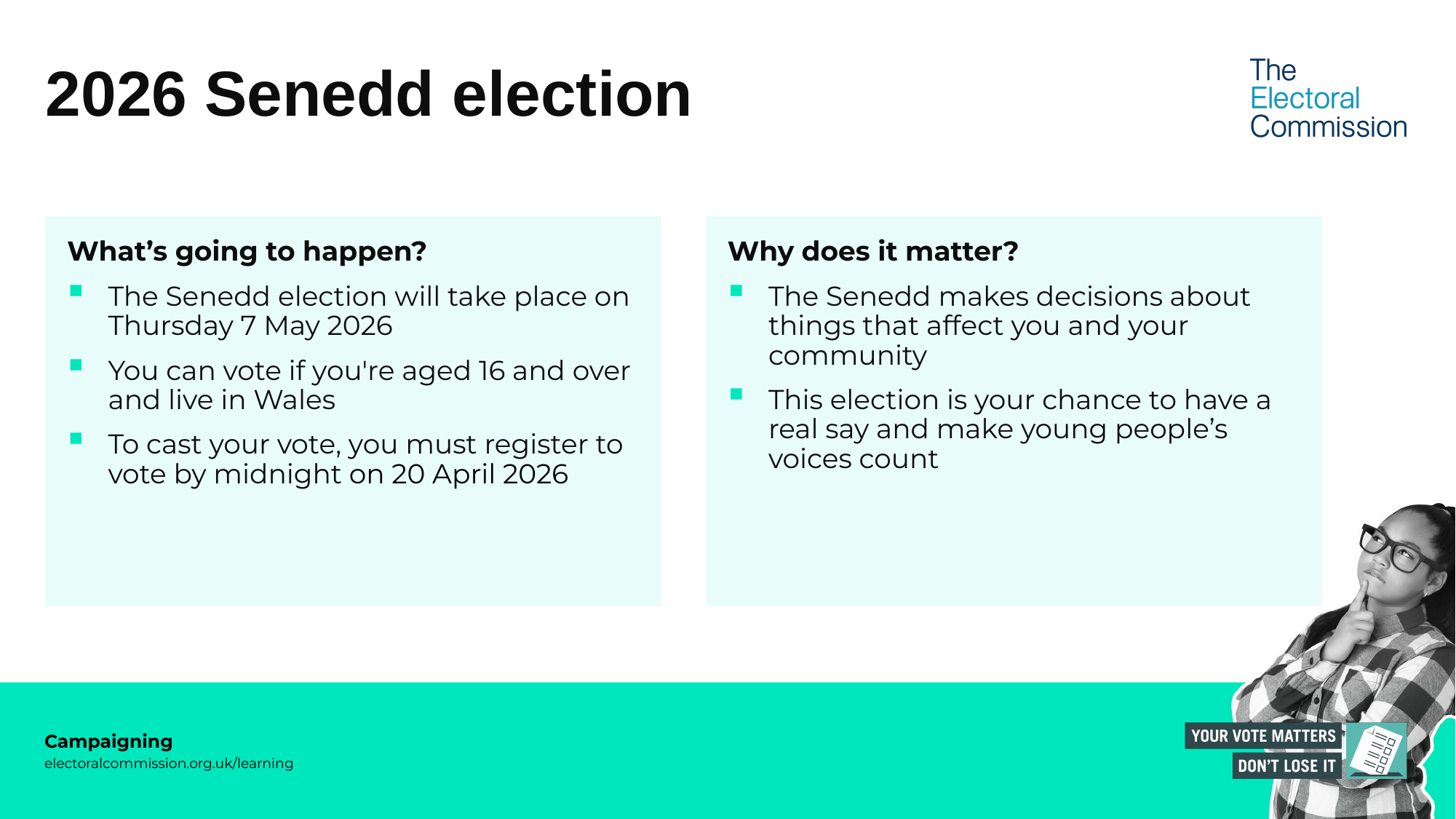

# 2026 Senedd election
What’s going to happen?
The Senedd election will take place on Thursday 7 May 2026
You can vote if you're aged 16 and over and live in Wales
To cast your vote, you must register to vote by midnight on 20 April 2026
Why does it matter?
The Senedd makes decisions about things that affect you and your community
This election is your chance to have a real say and make young people’s voices count
Campaigning